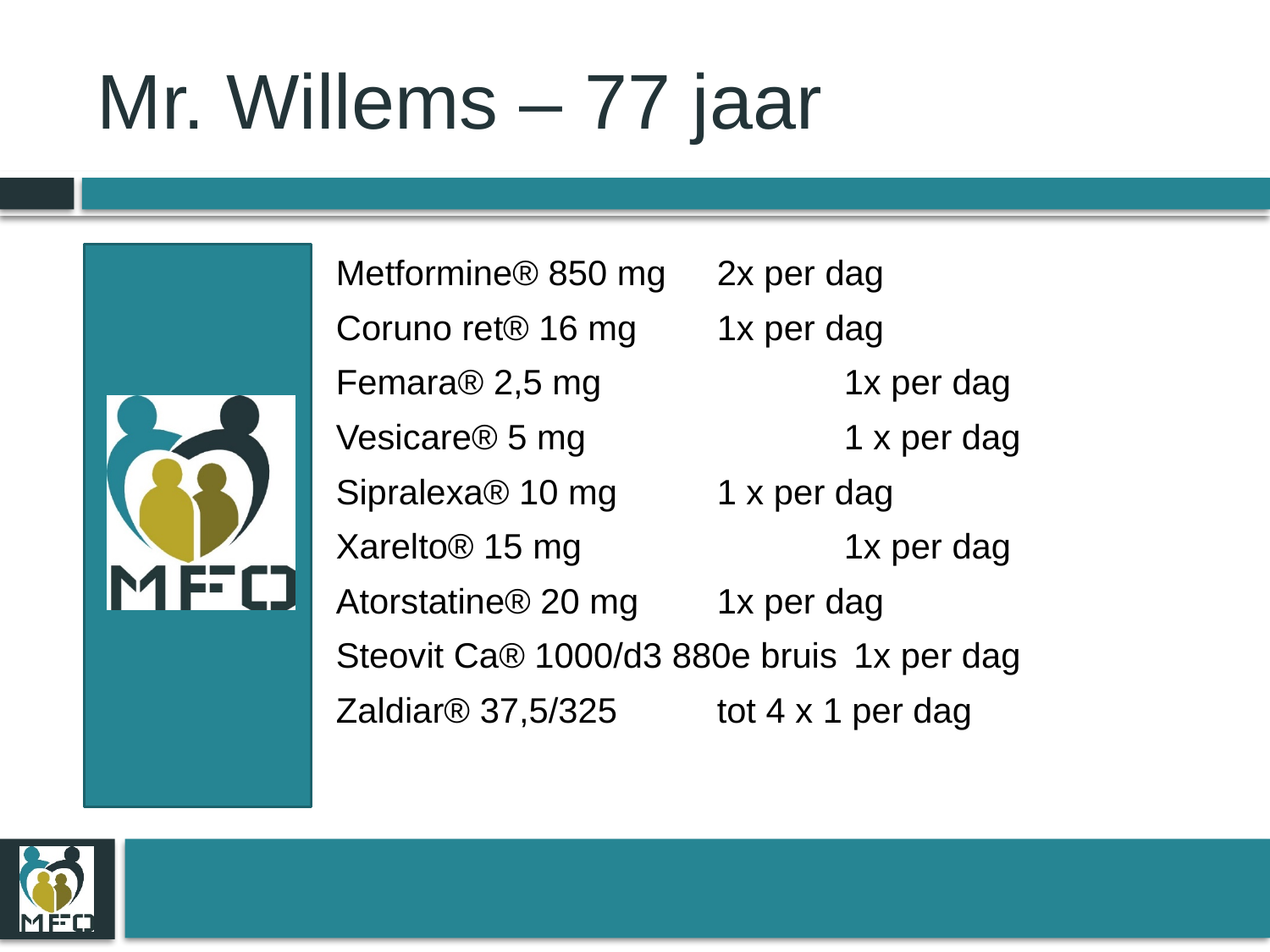

# Mr. Willems – 77 jaar
Metformine® 850 mg 	2x per dag
Coruno ret® 16 mg 	1x per dag
Femara® 2,5 mg 		1x per dag
Vesicare® 5 mg 		1 x per dag
Sipralexa® 10 mg 	1 x per dag
Xarelto® 15 mg 		1x per dag
Atorstatine® 20 mg 	1x per dag
Steovit Ca® 1000/d3 880e bruis	 1x per dag
Zaldiar® 37,5/325 	tot 4 x 1 per dag